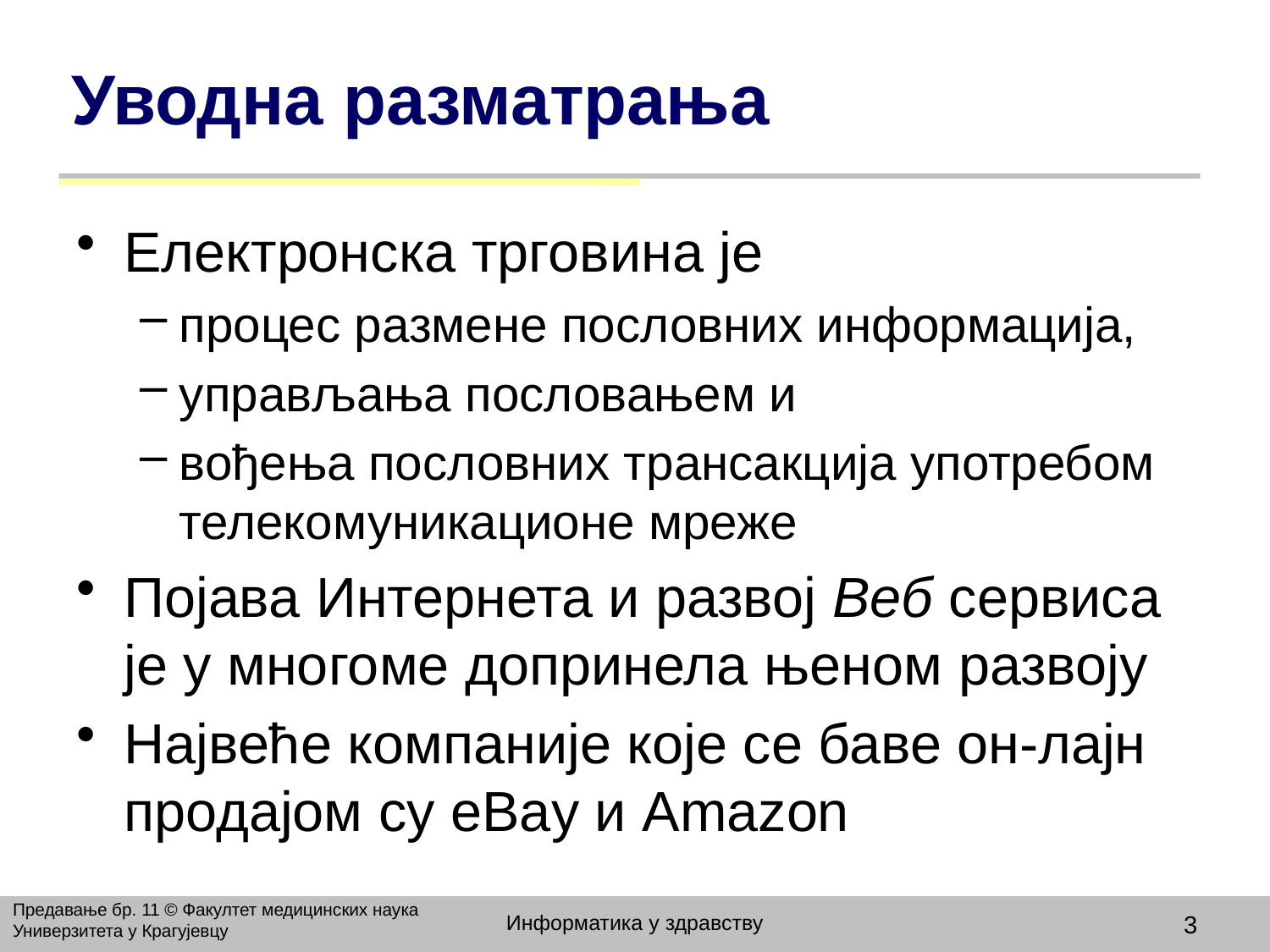

# Уводна разматрања
Електронска трговина је
процес размене пословних информација,
управљања пословањем и
вођења пословних трансакција употребом телекомуникационе мреже
Појава Интернета и развој Веб сервиса је у многоме допринела њеном развоју
Највеће компаније које се баве он-лајн продајом су eBay и Amazon
Предавање бр. 11 © Факултет медицинских наука Универзитета у Крагујевцу
Информатика у здравству
3